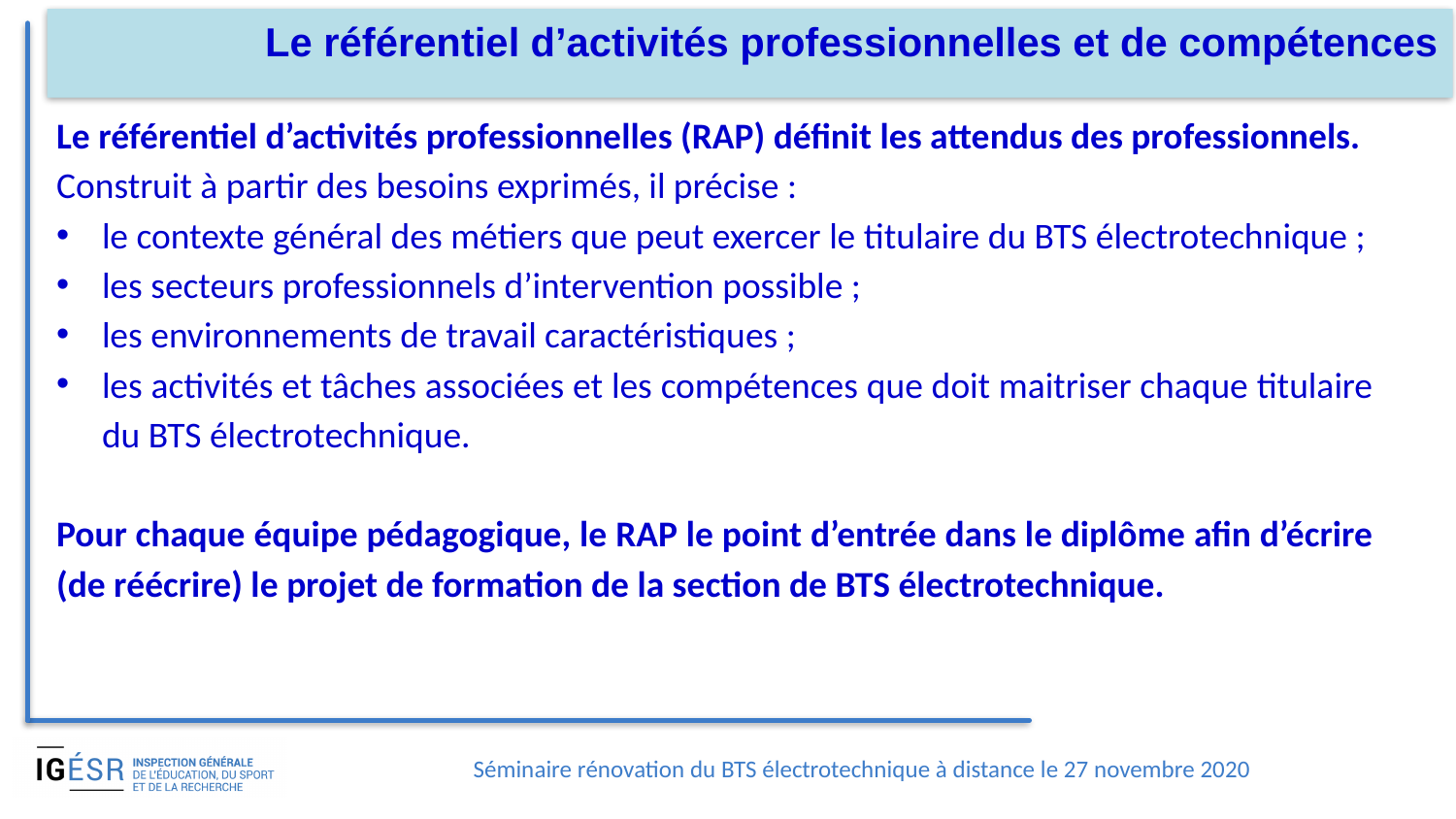

# Le référentiel d’activités professionnelles et de compétences
Le référentiel d’activités professionnelles (RAP) définit les attendus des professionnels.
Construit à partir des besoins exprimés, il précise :
le contexte général des métiers que peut exercer le titulaire du BTS électrotechnique ;
les secteurs professionnels d’intervention possible ;
les environnements de travail caractéristiques ;
les activités et tâches associées et les compétences que doit maitriser chaque titulaire du BTS électrotechnique.

Pour chaque équipe pédagogique, le RAP le point d’entrée dans le diplôme afin d’écrire (de réécrire) le projet de formation de la section de BTS électrotechnique.